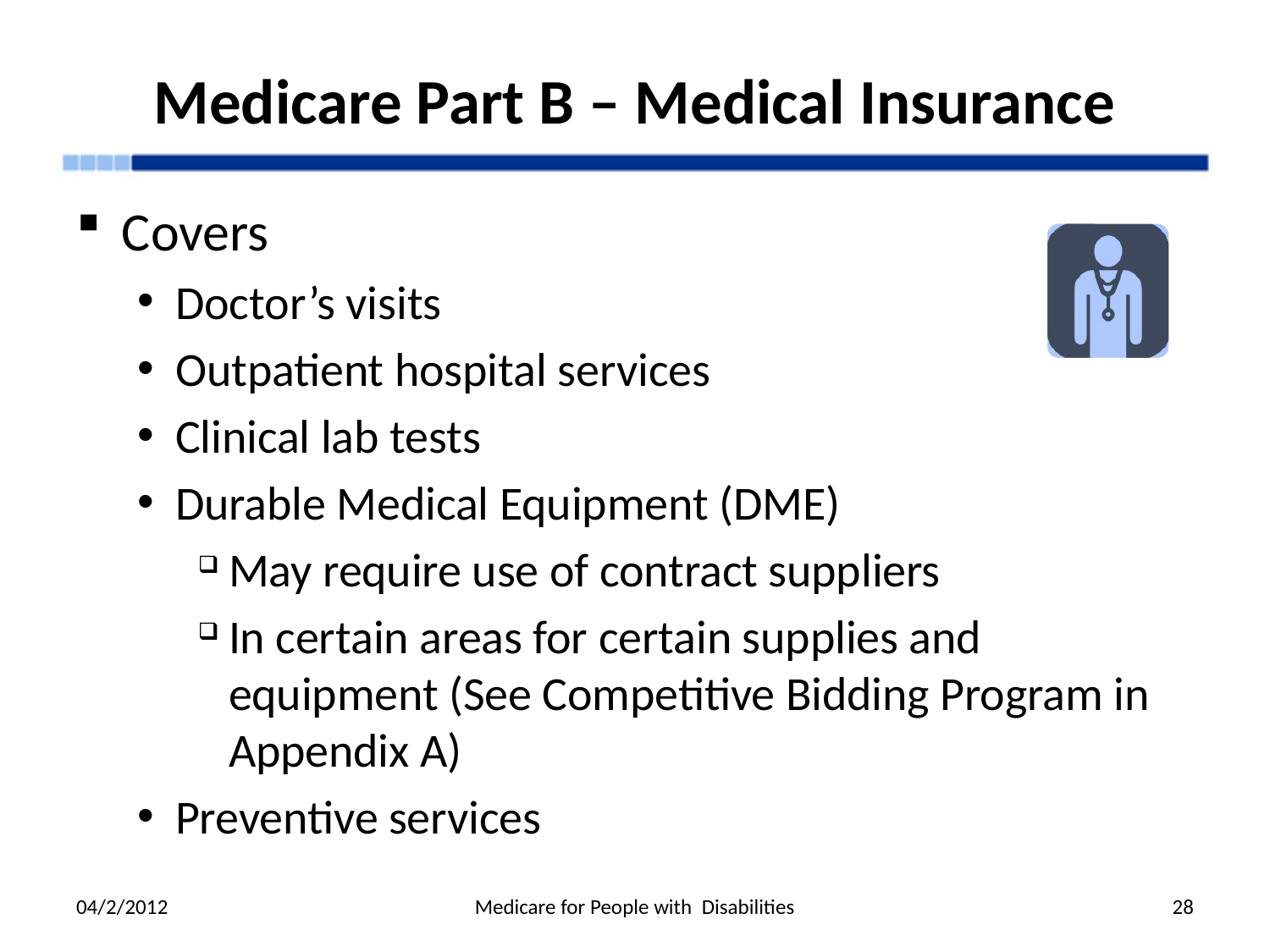

# Medicare Part B – Medical Insurance
Covers
Doctor’s visits
Outpatient hospital services
Clinical lab tests
Durable Medical Equipment (DME)
May require use of contract suppliers
In certain areas for certain supplies and equipment (See Competitive Bidding Program in Appendix A)
Preventive services

04/2/2012
Medicare for People with  Disabilities
28